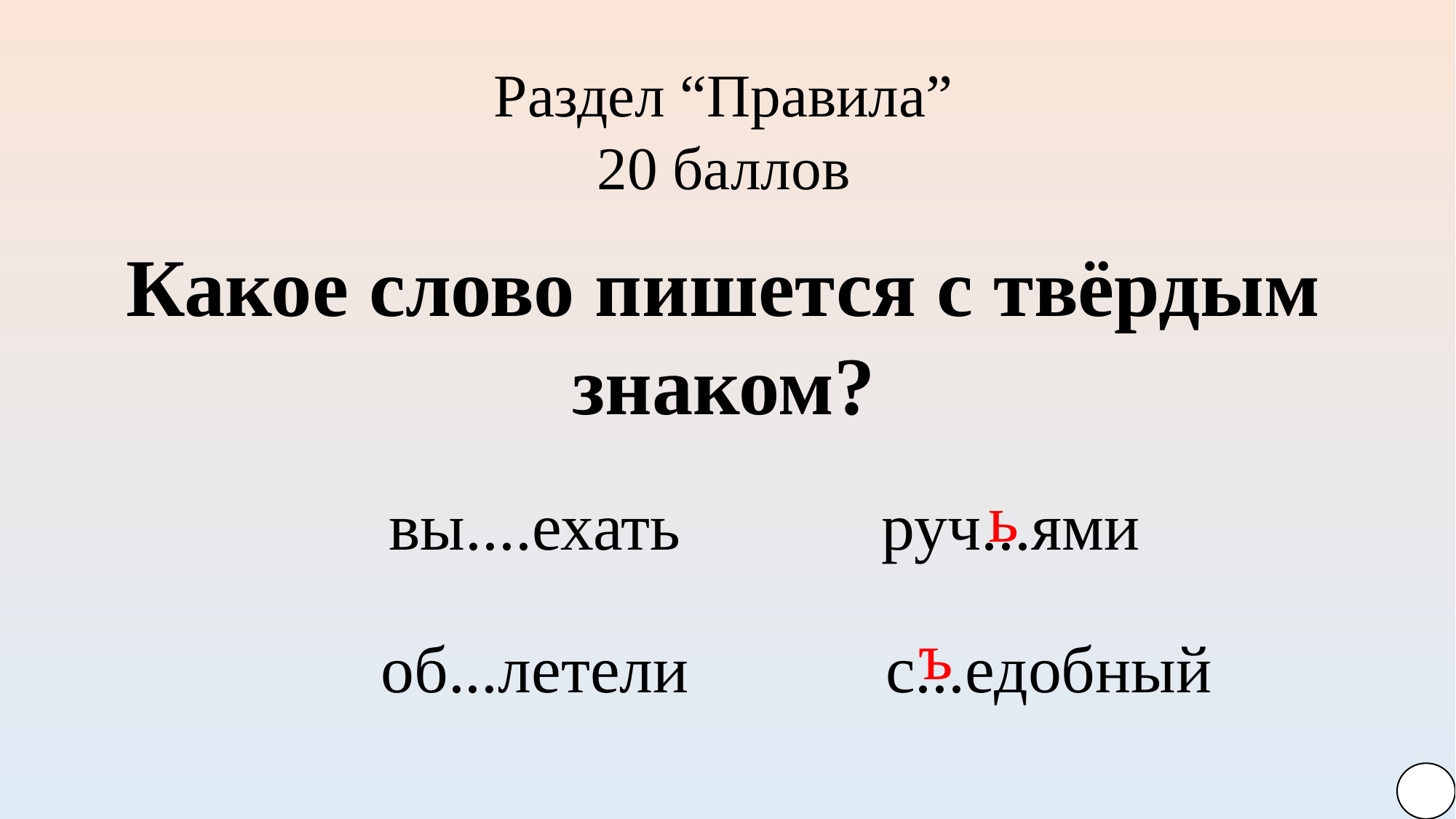

Раздел “Правила”
20 баллов

Какое слово пишется с твёрдым знаком?
ь
руч...ями
вы....ехать
ъ
с...едобный
об...летели